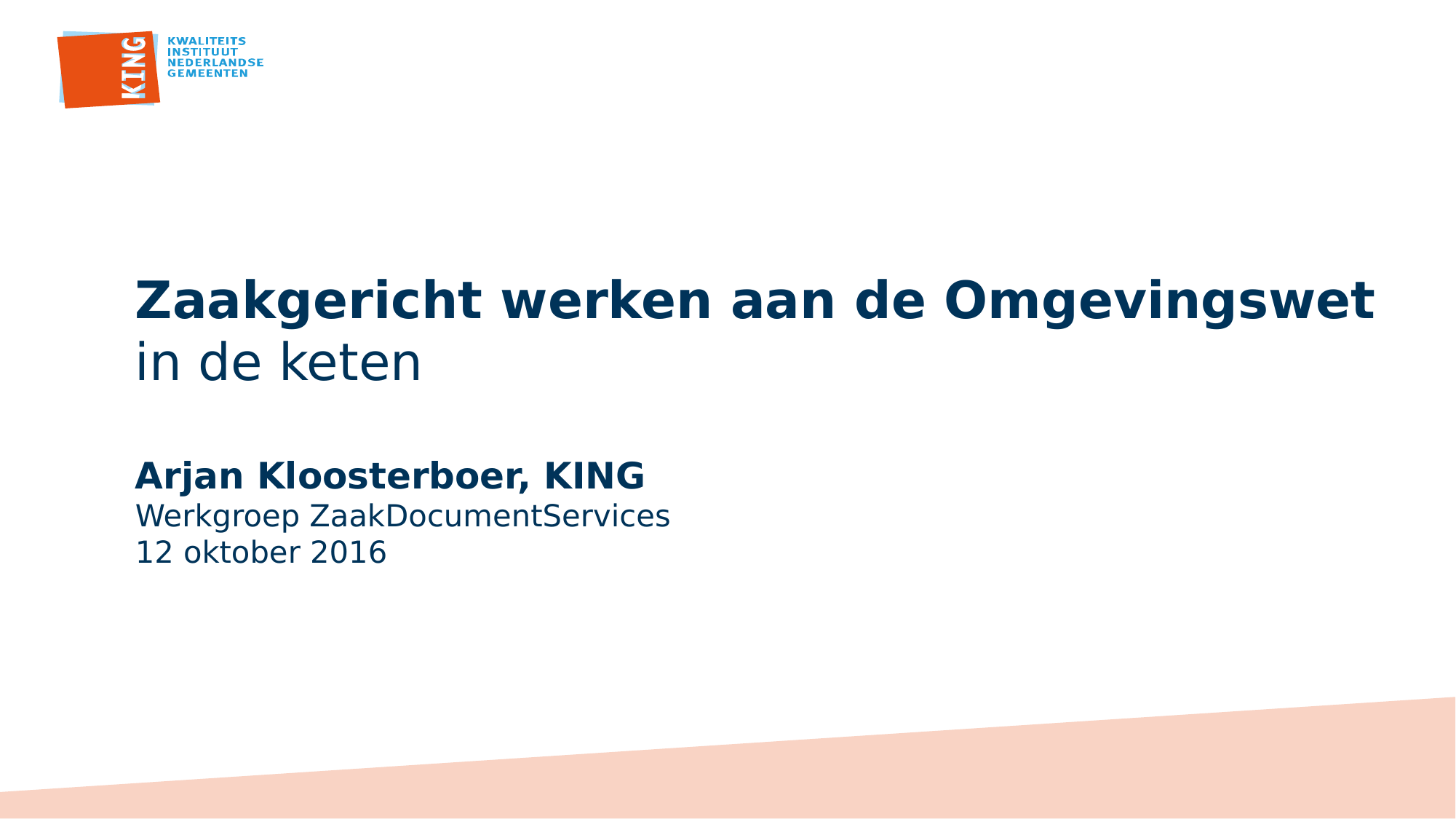

# Zaakgericht werken aan de Omgevingswet in de keten Arjan Kloosterboer, KING Werkgroep ZaakDocumentServices 12 oktober 2016